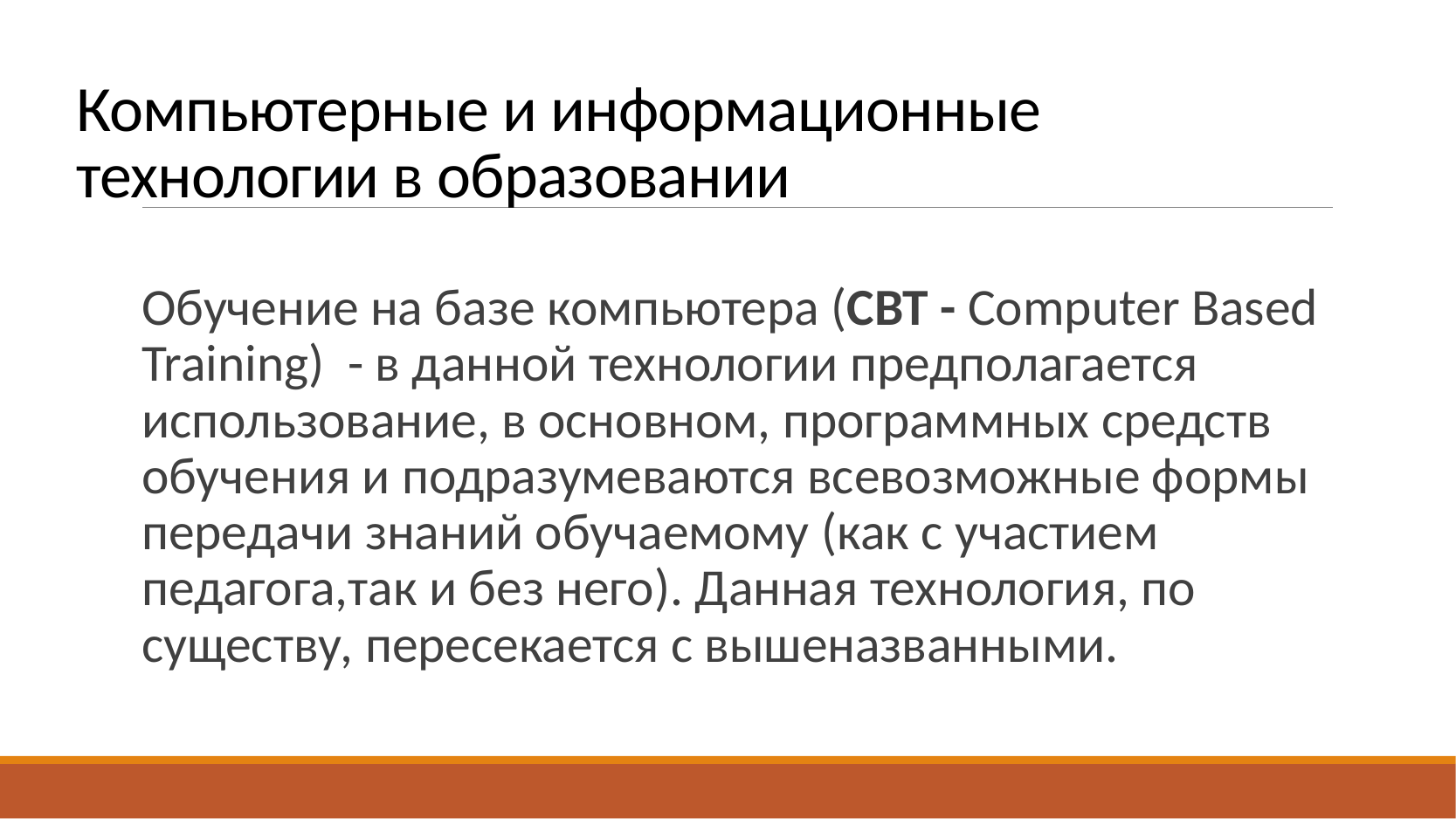

# Компьютерные и информационные технологии в образовании

	Обучение на базе компьютера (CBT - Computer Based Training)  - в данной технологии предполагается использование, в основном, программных средств обучения и подразумеваются всевозможные формы передачи знаний обучаемому (как с участием педагога,так и без него). Данная технология, по существу, пересекается с вышеназванными.